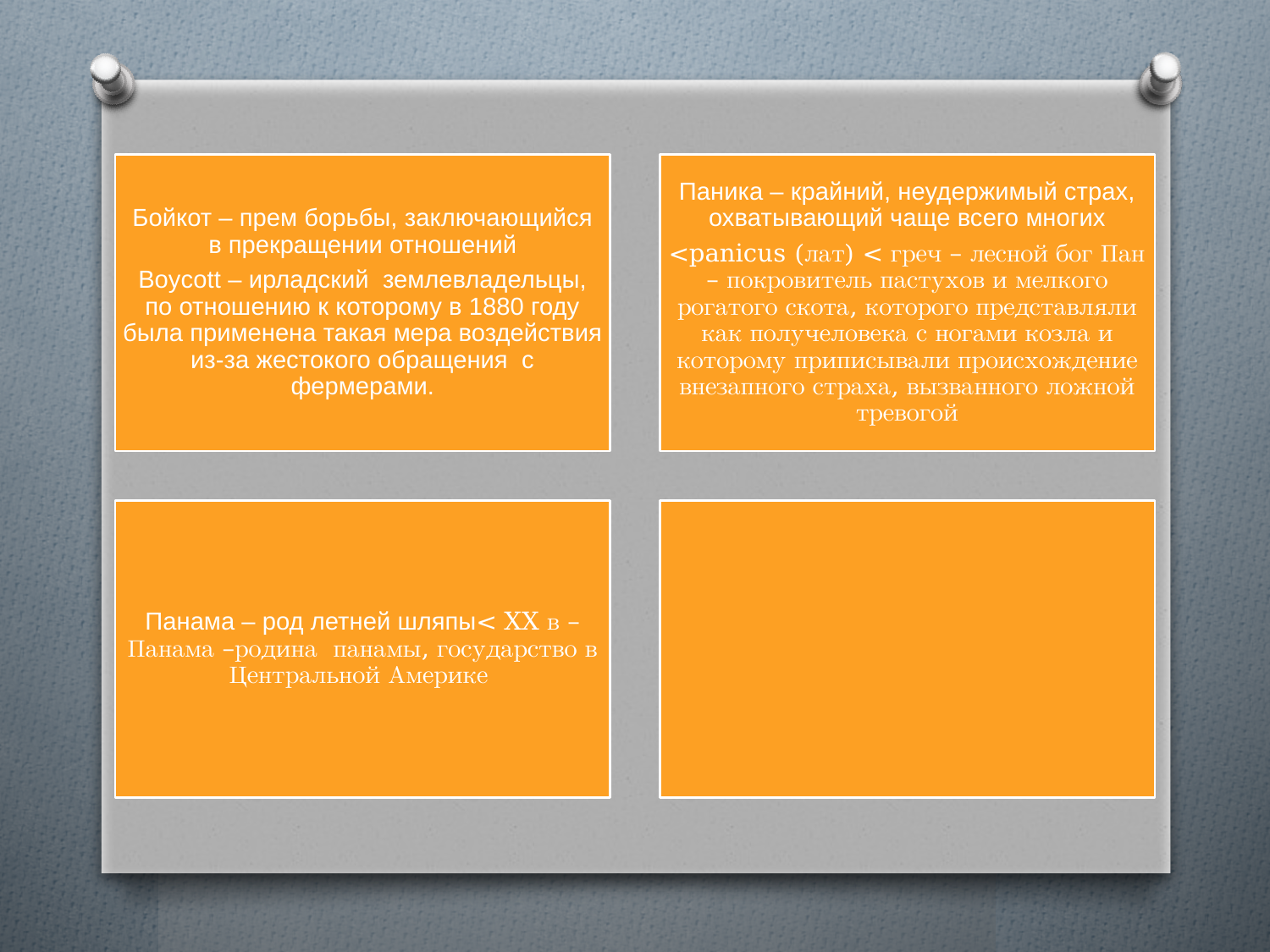

Бойкот – прем борьбы, заключающийся в прекращении отношений
Boycott – ирладский  землевладельцы, по отношению к которому в 1880 году была применена такая мера воздействия из-за жестокого обращения  с фермерами.
Паника – крайний, неудержимый страх, охватывающий чаще всего многих
<panicus (лат) < греч – лесной бог Пан – покровитель пастухов и мелкого рогатого скота, которого представляли как получеловека с ногами козла и которому приписывали происхождение внезапного страха, вызванного ложной тревогой
Панама – род летней шляпы< XX в – Панама –родина  панамы, государство в Центральной Америке